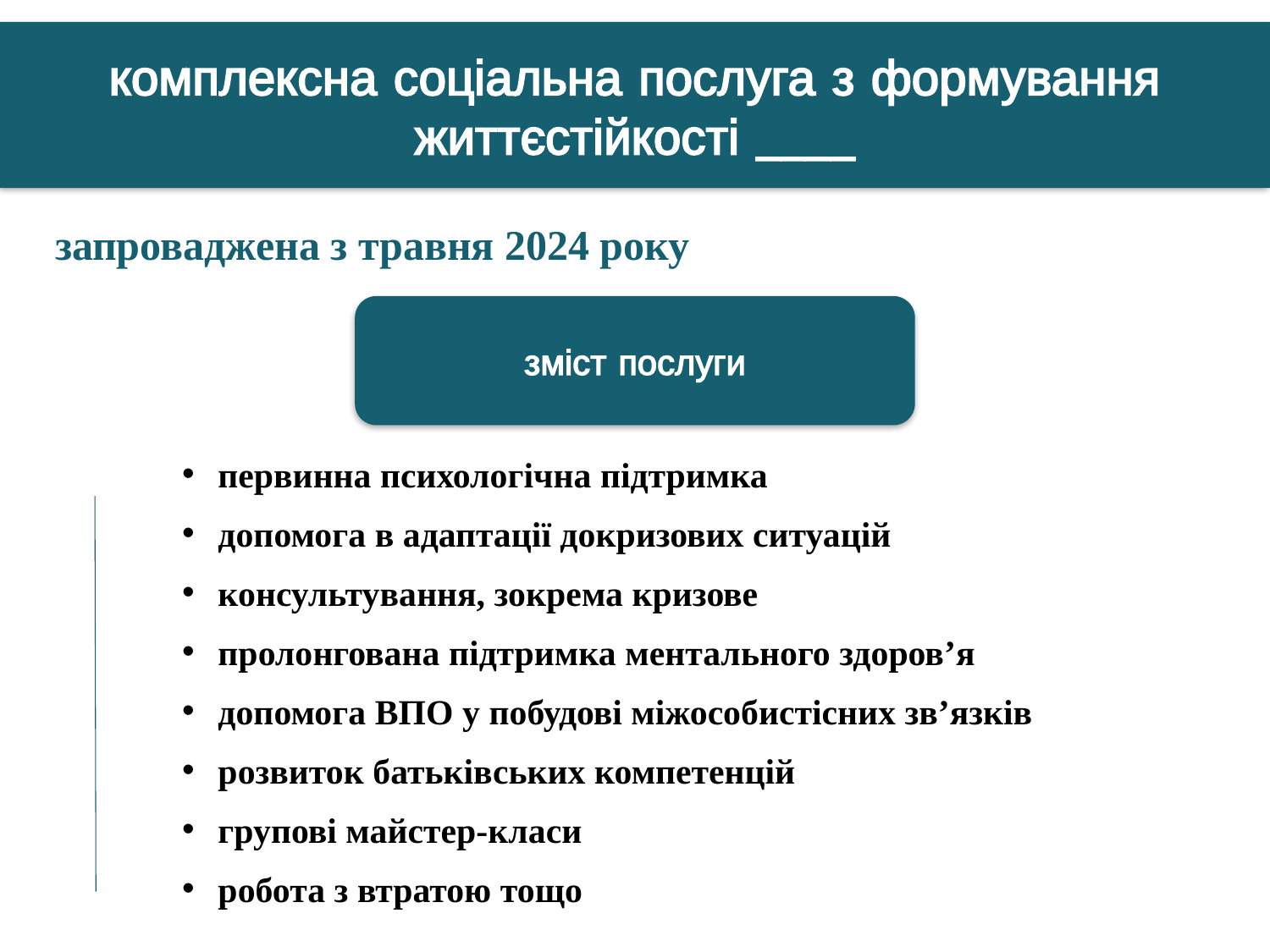

комплексна соціальна послуга з формування життєстійкості ____

запроваджена з травня 2024 року
зміст послуги
первинна психологічна підтримка

допомога в адаптації докризових ситуацій

консультування, зокрема кризове

пролонгована підтримка ментального здоров’я

допомога ВПО у побудові міжособистісних зв’язків

розвиток батьківських компетенцій

групові майстер-класи

робота з втратою тощо